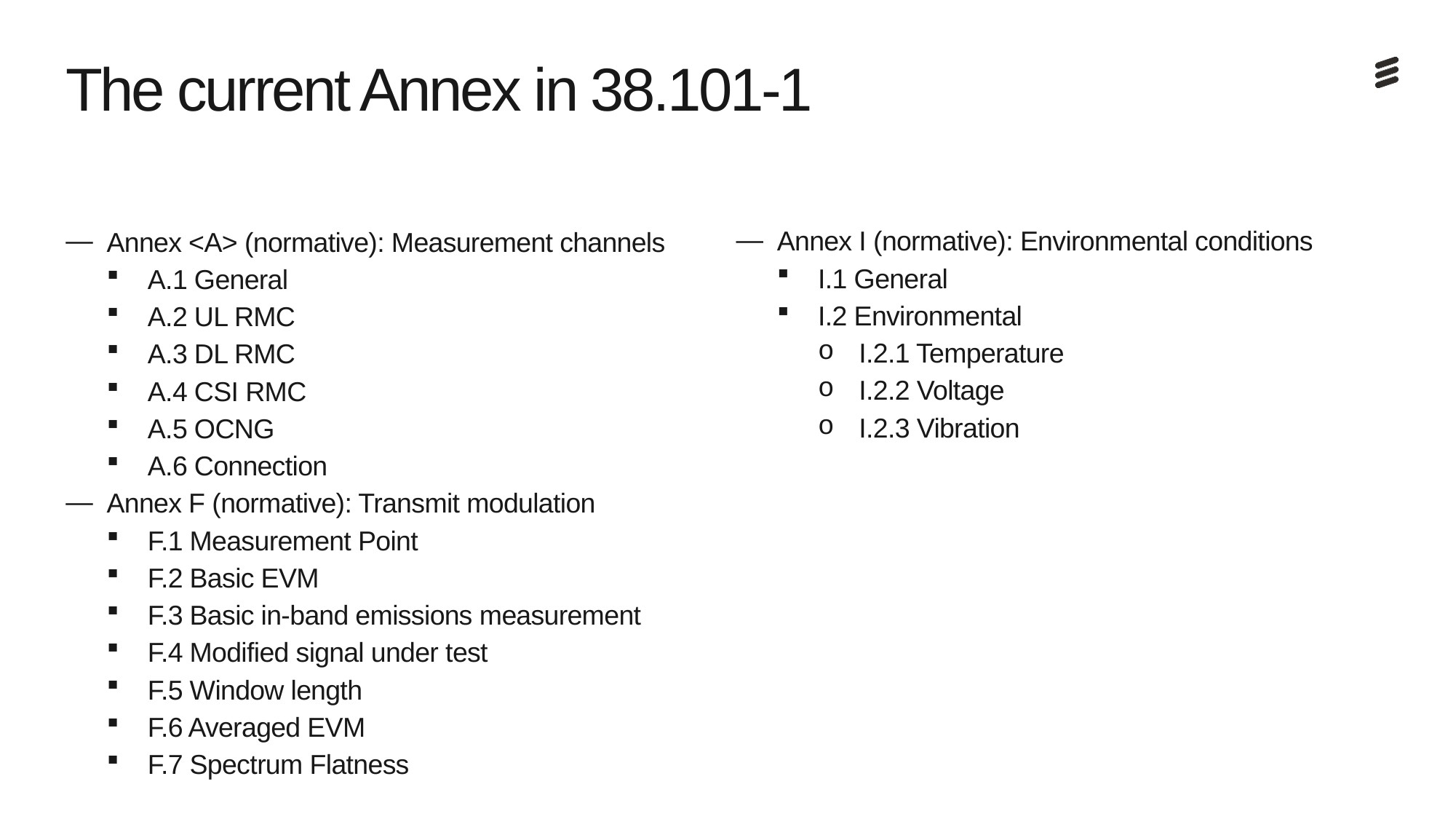

# The current Annex in 38.101-1
Annex I (normative): Environmental conditions
I.1 General
I.2 Environmental
I.2.1 Temperature
I.2.2 Voltage
I.2.3 Vibration
Annex <A> (normative): Measurement channels
A.1 General
A.2 UL RMC
A.3 DL RMC
A.4 CSI RMC
A.5 OCNG
A.6 Connection
Annex F (normative): Transmit modulation
F.1 Measurement Point
F.2 Basic EVM
F.3 Basic in-band emissions measurement
F.4 Modified signal under test
F.5 Window length
F.6 Averaged EVM
F.7 Spectrum Flatness